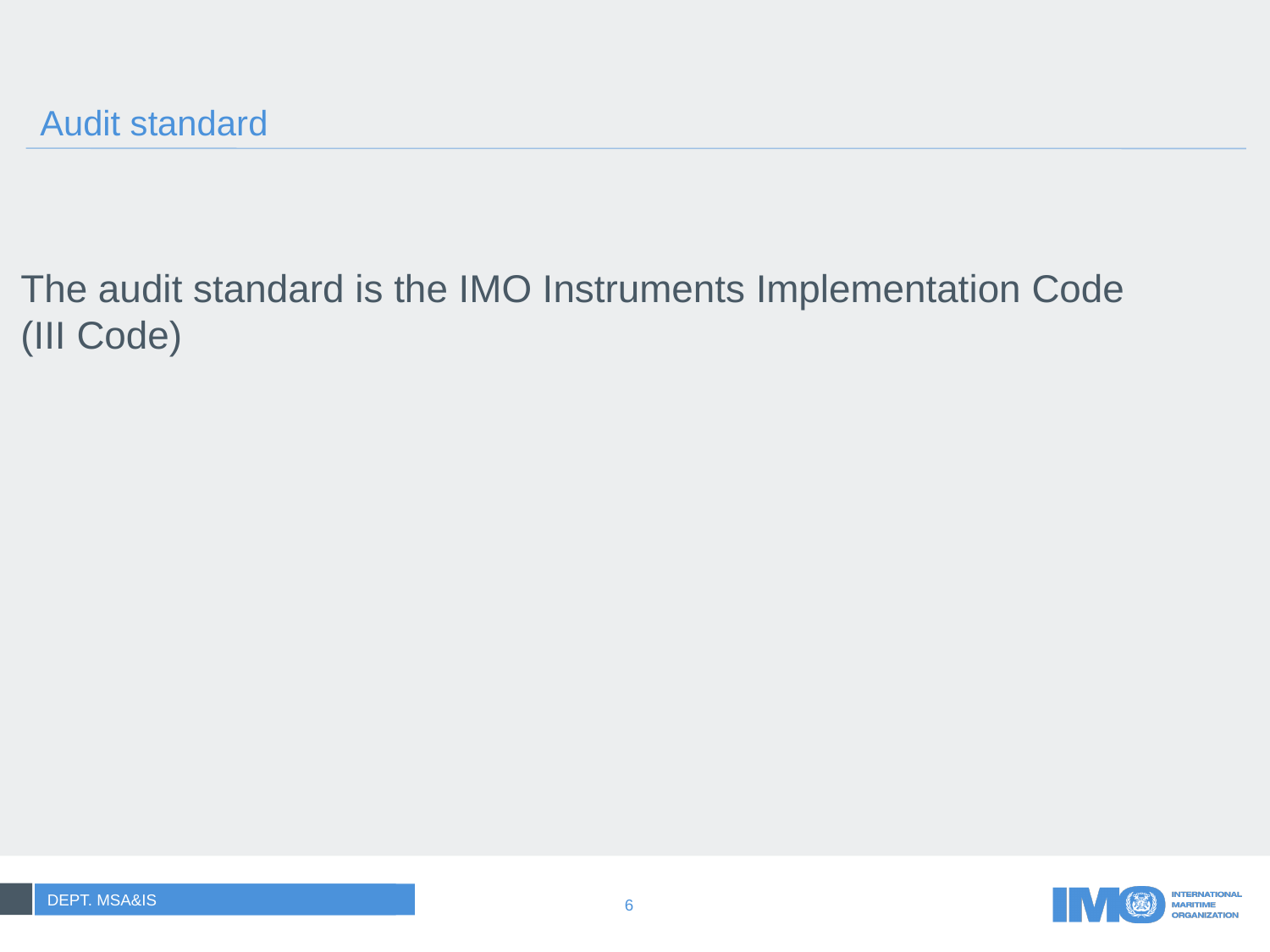

# Audit standard

The audit standard is the IMO Instruments Implementation Code
(III Code)